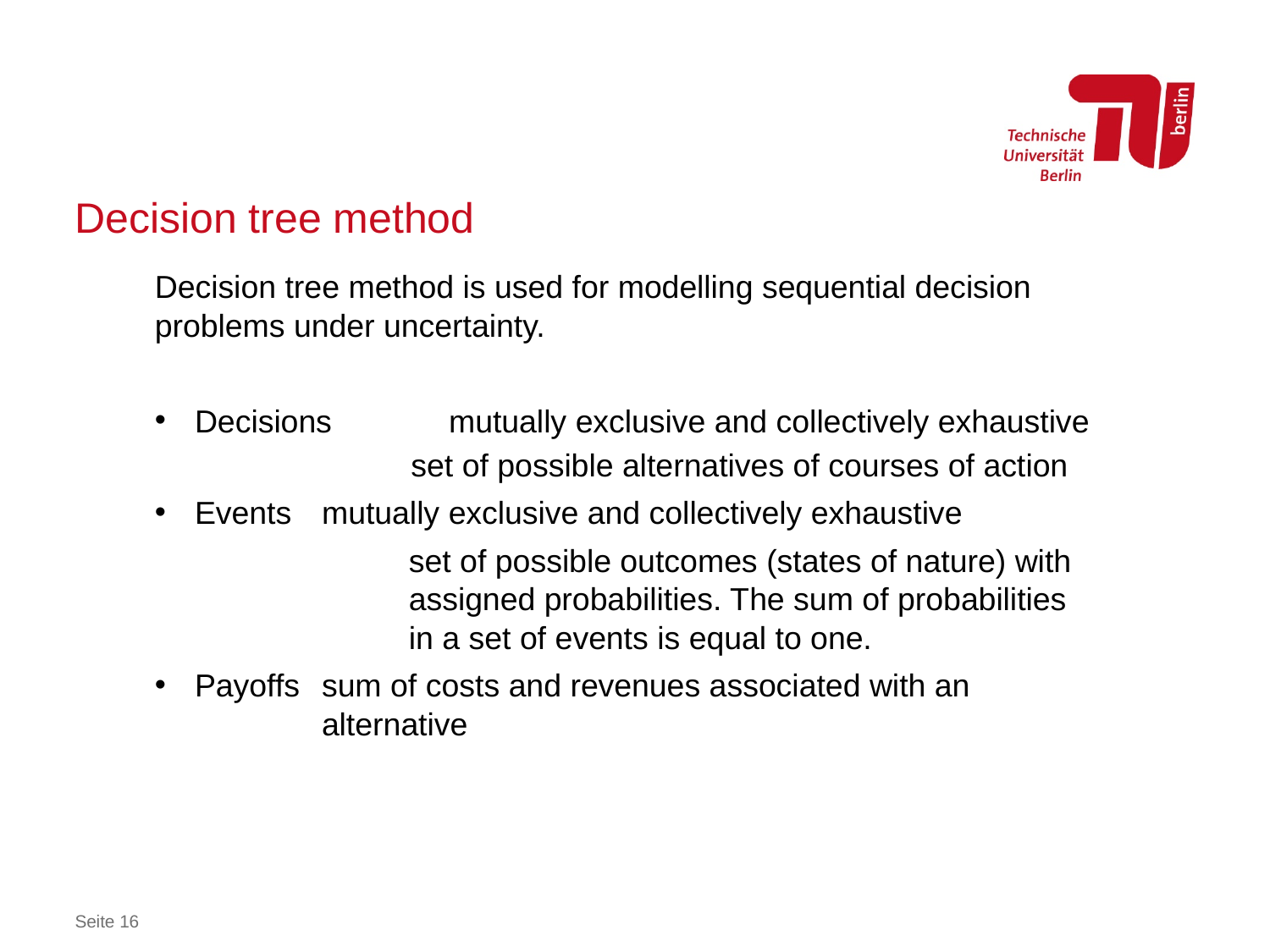

# Decision tree method
Decision tree method is used for modelling sequential decision problems under uncertainty.

Decisions	mutually exclusive and collectively exhaustive
  set of possible alternatives of courses of action
Events	mutually exclusive and collectively exhaustive
		set of possible outcomes (states of nature) with 		assigned probabilities. The sum of probabilities 		in a set of events is equal to one.
Payoffs	sum of costs and revenues associated with an 		alternative
Seite 16